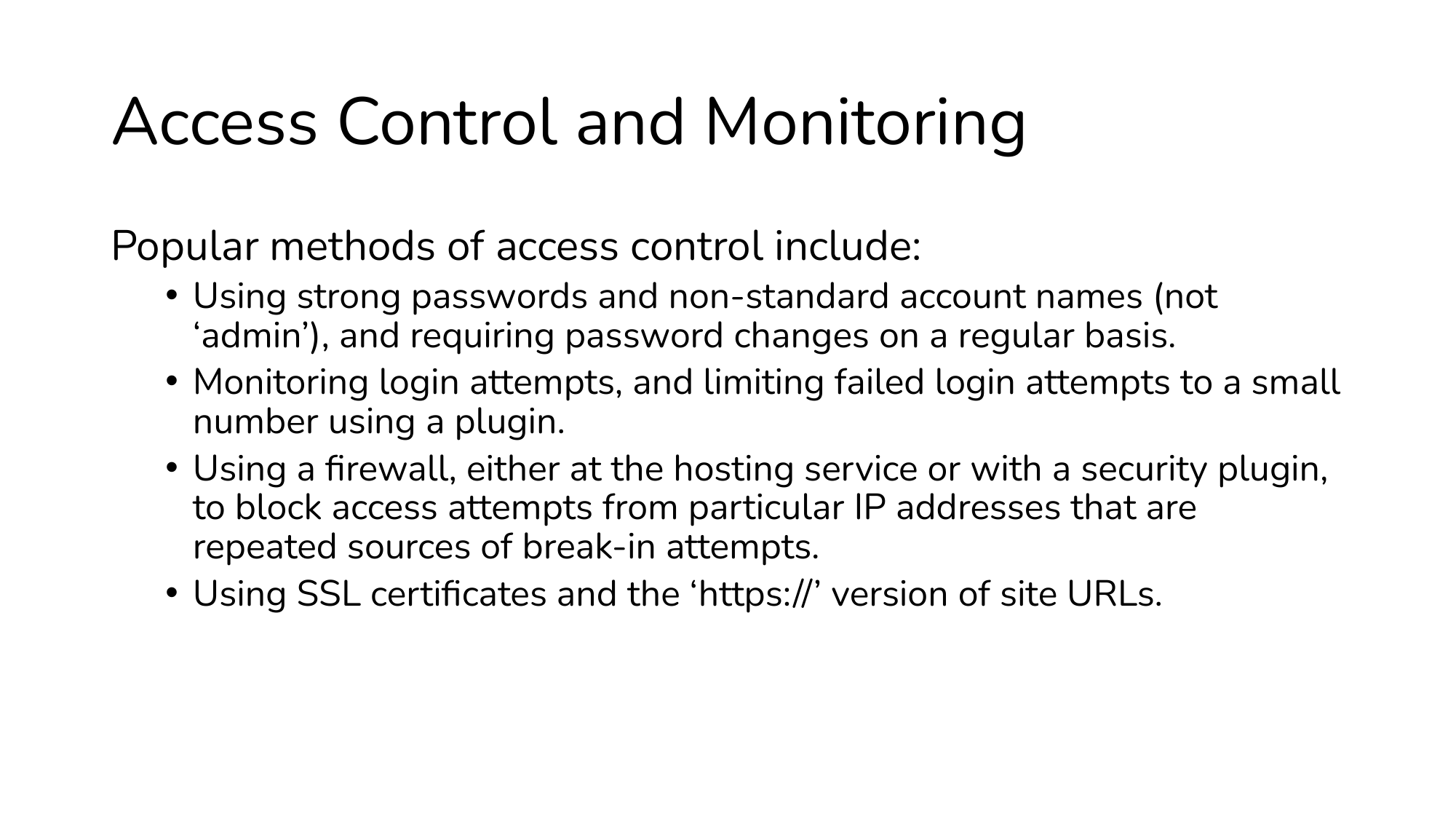

# Access Control and Monitoring
Popular methods of access control include:
Using strong passwords and non-standard account names (not ‘admin’), and requiring password changes on a regular basis.
Monitoring login attempts, and limiting failed login attempts to a small number using a plugin.
Using a firewall, either at the hosting service or with a security plugin, to block access attempts from particular IP addresses that are repeated sources of break-in attempts.
Using SSL certificates and the ‘https://’ version of site URLs.